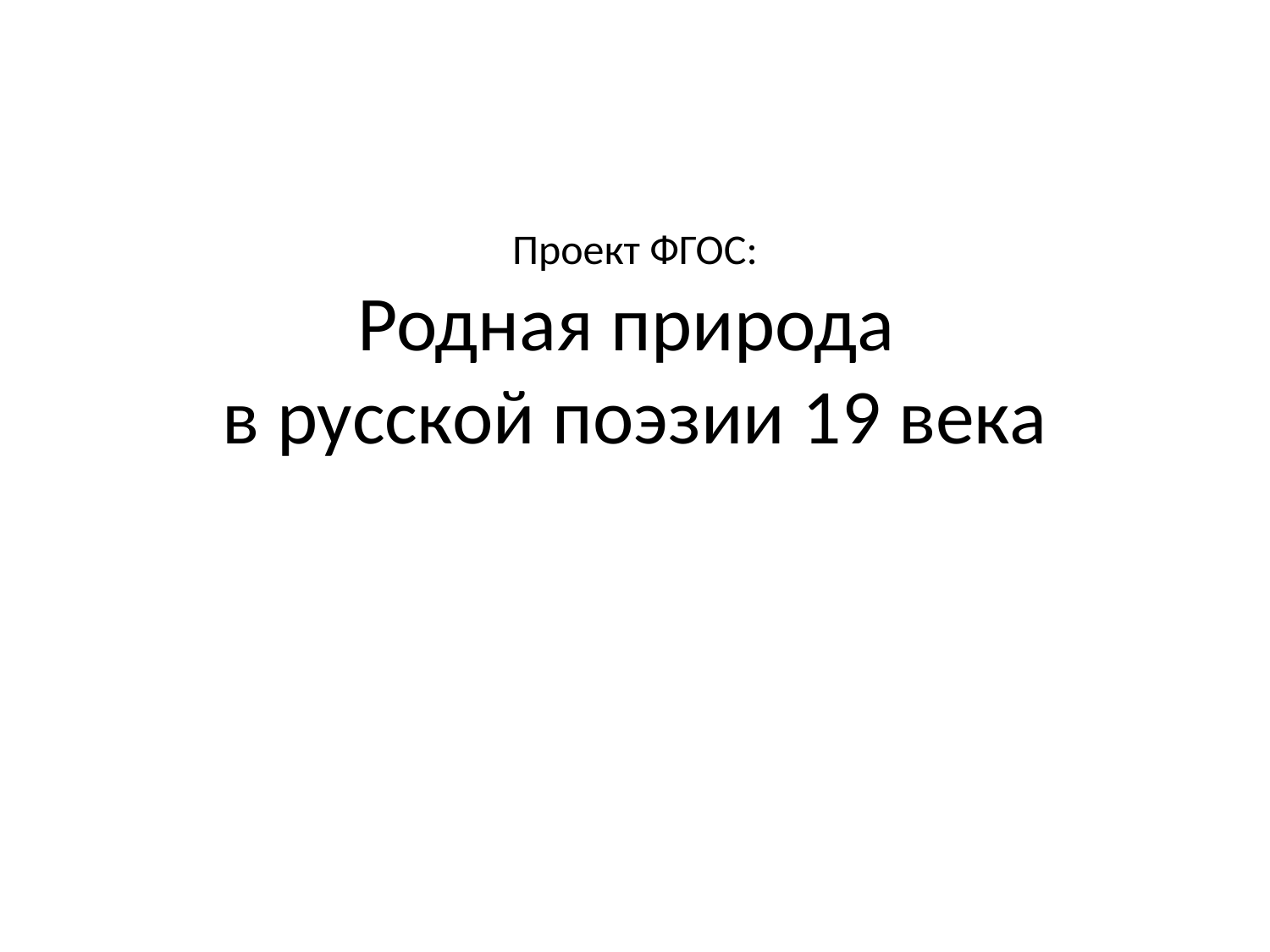

# Проект ФГОС: Родная природа в русской поэзии 19 века